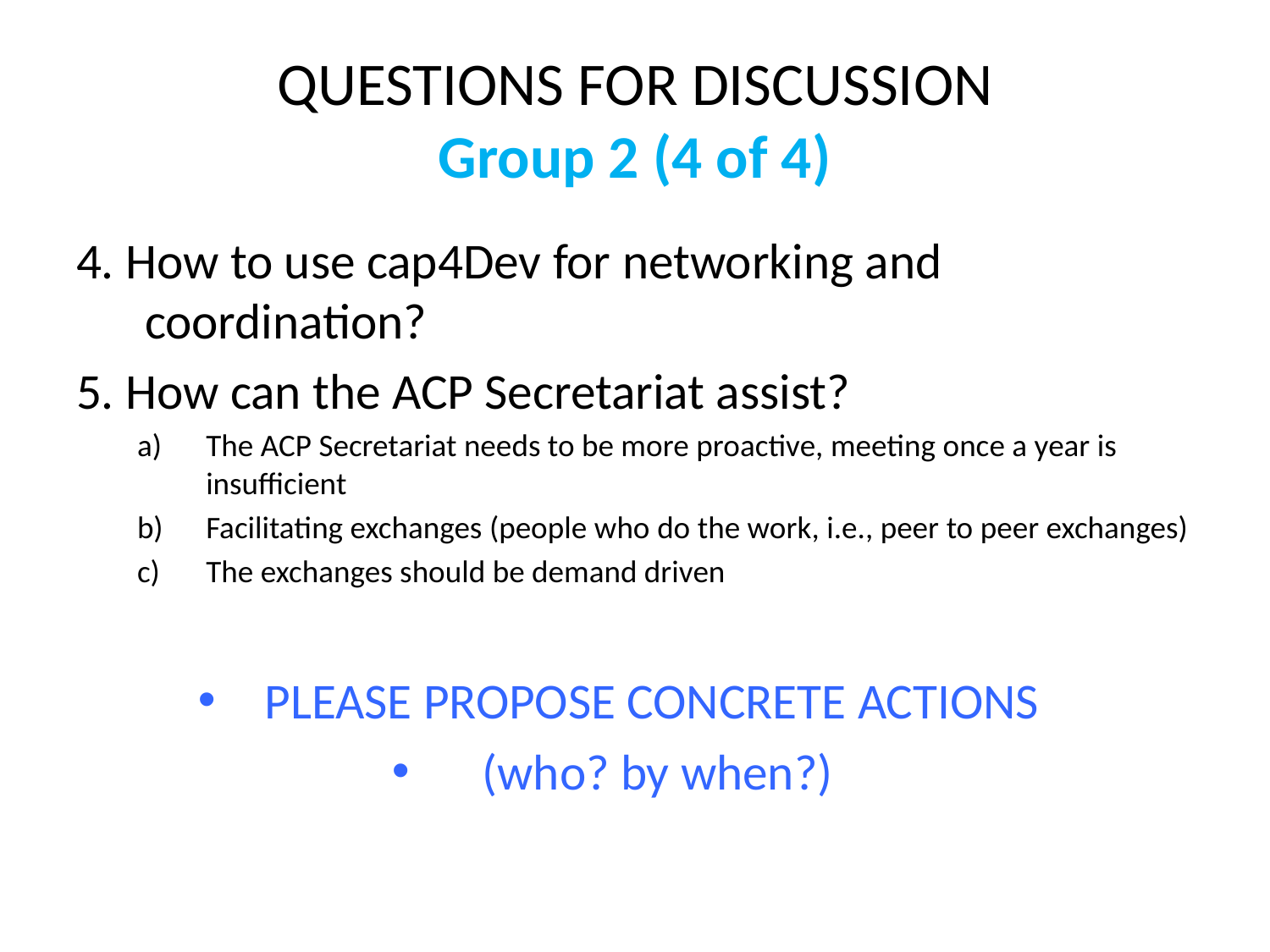

# QUESTIONS FOR DISCUSSION Group 2 (4 of 4)
4. How to use cap4Dev for networking and coordination?
5. How can the ACP Secretariat assist?
The ACP Secretariat needs to be more proactive, meeting once a year is insufficient
Facilitating exchanges (people who do the work, i.e., peer to peer exchanges)
The exchanges should be demand driven

PLEASE PROPOSE CONCRETE ACTIONS
(who? by when?)